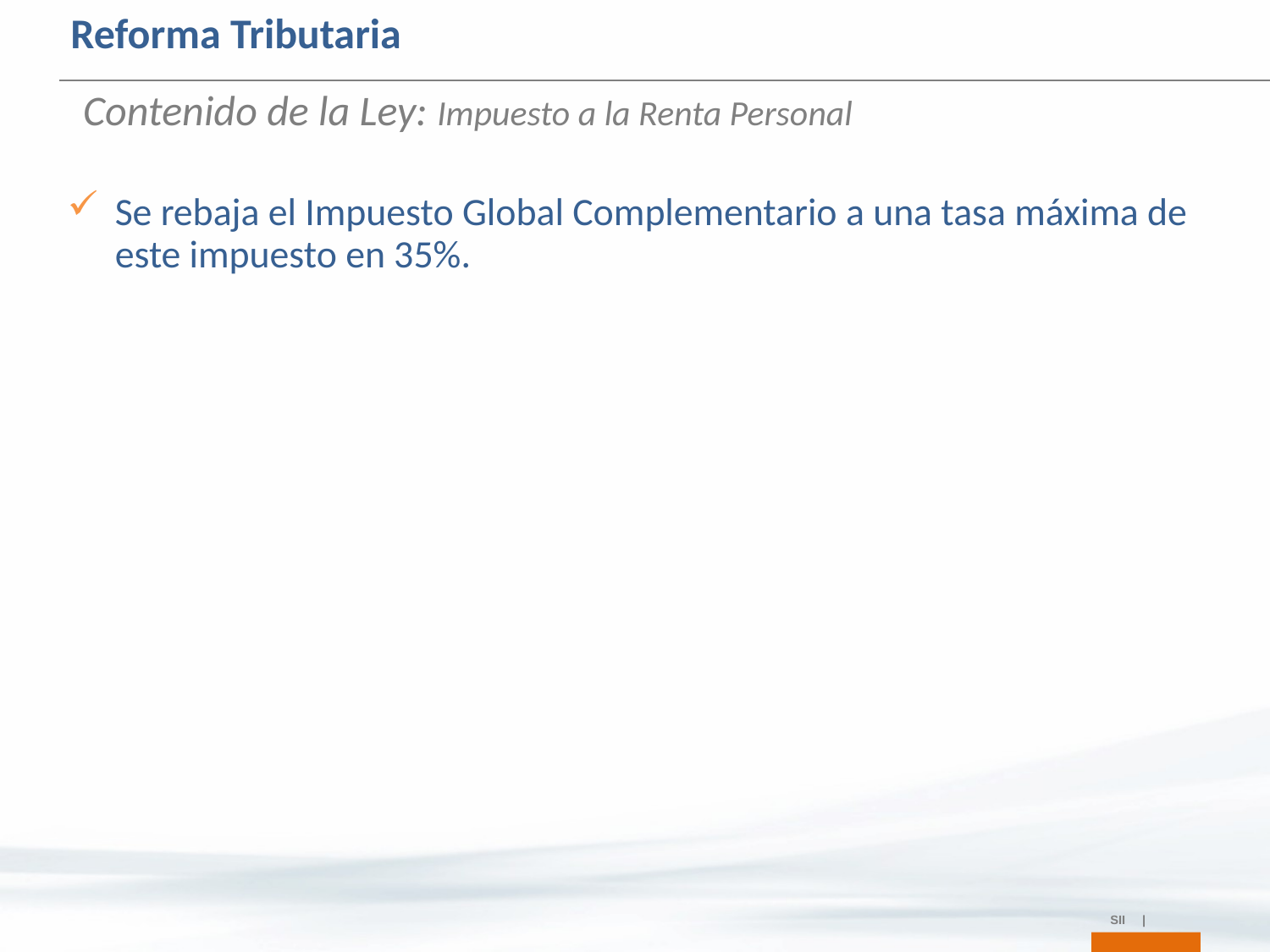

Reforma Tributaria
Contenido de la Ley: Impuesto a la Renta Personal
Se rebaja el Impuesto Global Complementario a una tasa máxima de este impuesto en 35%.
SII     |